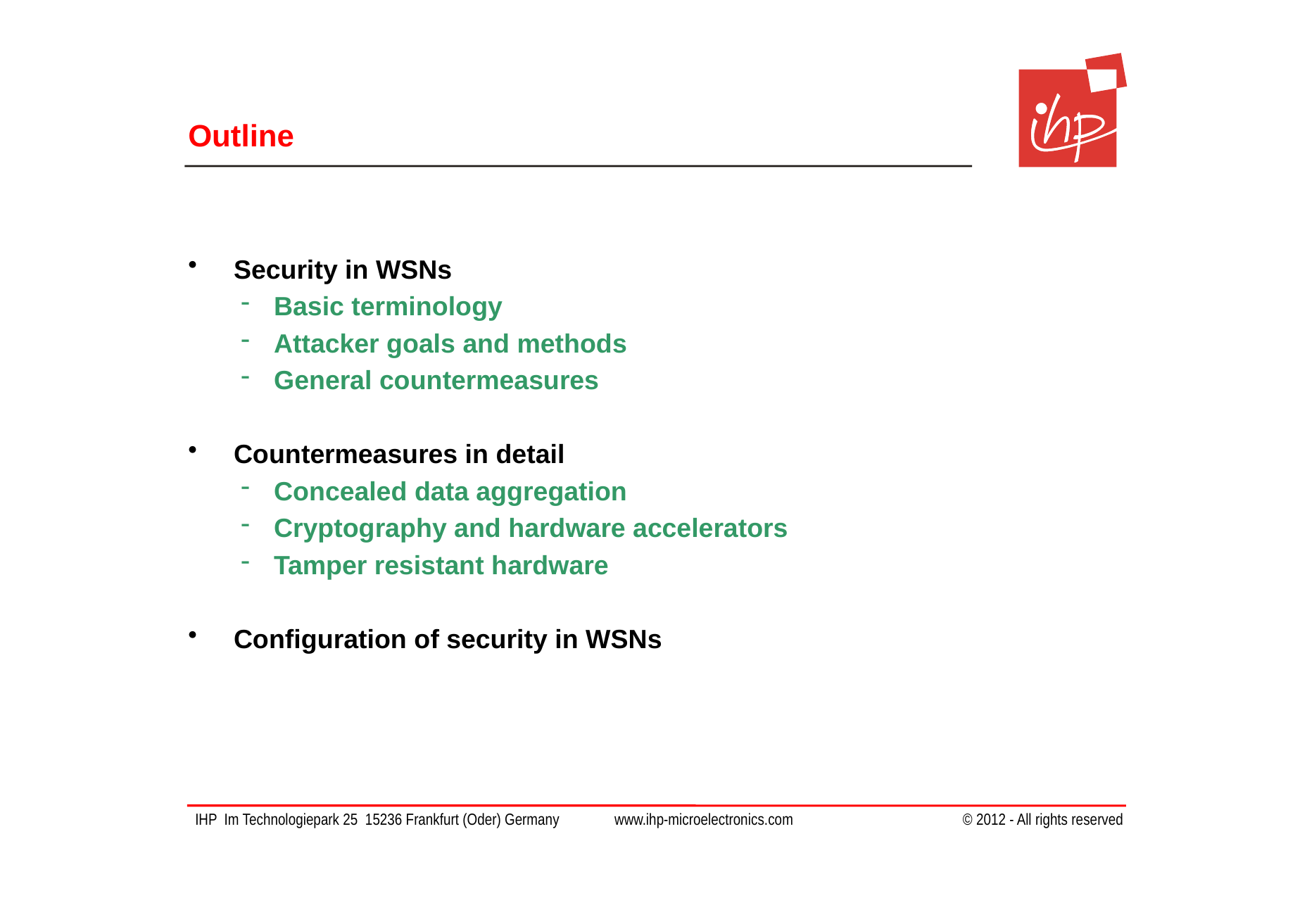

# Outline
Security in WSNs
Basic terminology
Attacker goals and methods
General countermeasures

Countermeasures in detail
Concealed data aggregation
Cryptography and hardware accelerators
Tamper resistant hardware

Configuration of security in WSNs